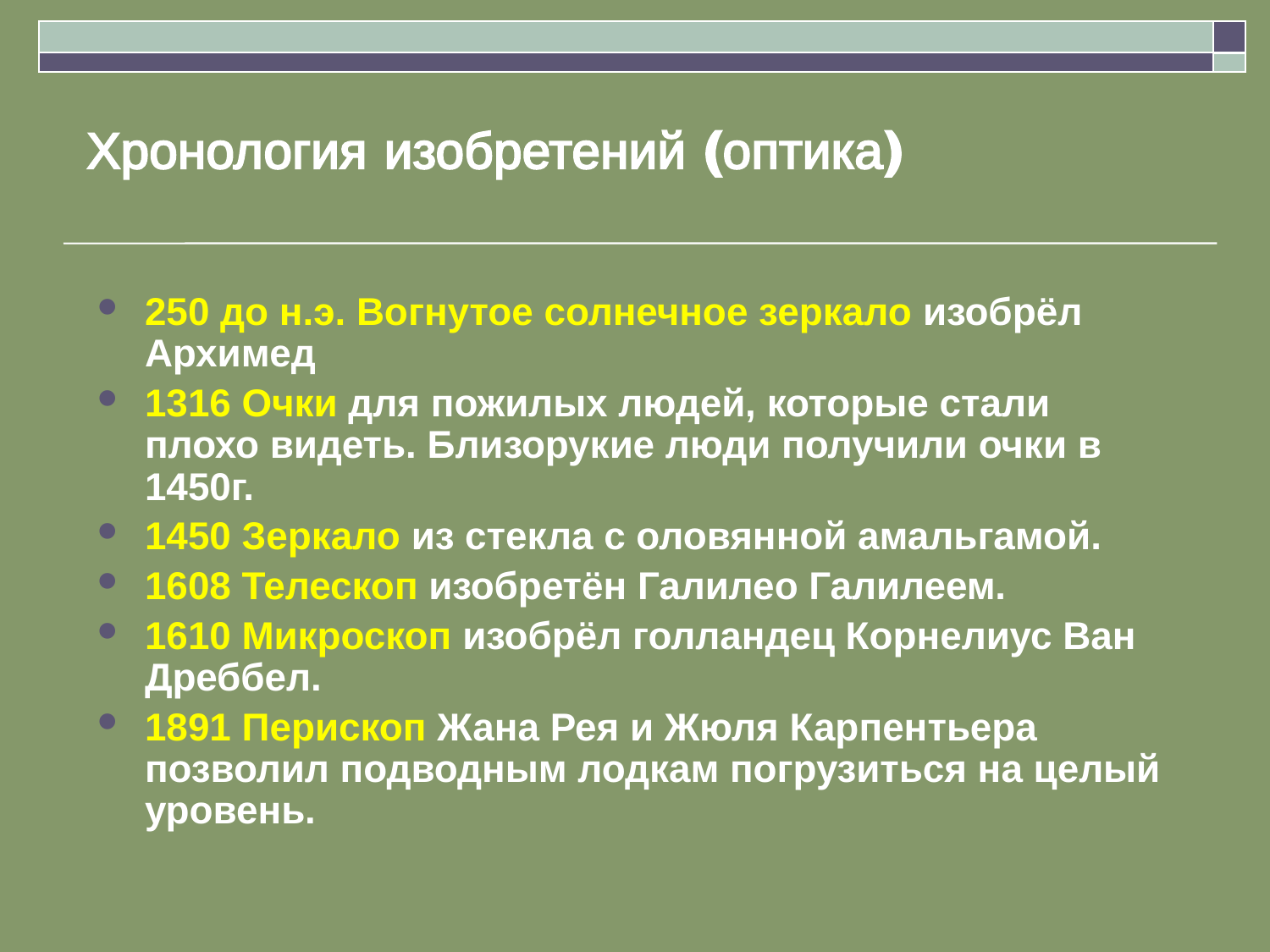

Хронология изобретений (оптика)
250 до н.э. Вогнутое солнечное зеркало изобрёл Архимед
1316 Очки для пожилых людей, которые стали плохо видеть. Близорукие люди получили очки в 1450г.
1450 Зеркало из стекла с оловянной амальгамой.
1608 Телескоп изобретён Галилео Галилеем.
1610 Микроскоп изобрёл голландец Корнелиус Ван Дреббел.
1891 Перископ Жана Рея и Жюля Карпентьера  позволил подводным лодкам погрузиться на целый уровень.